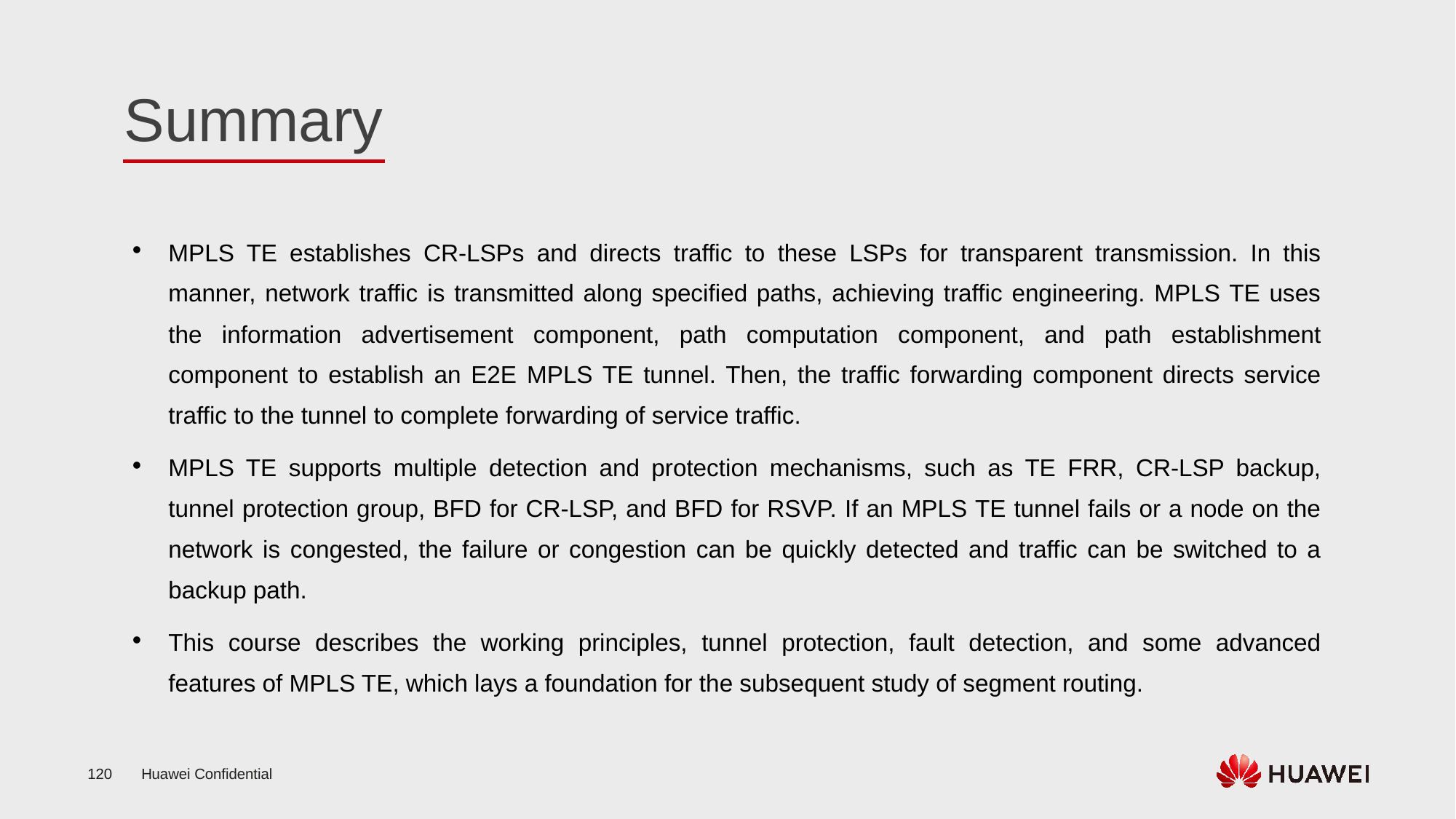

MPLS TE establishes CR-LSPs and directs traffic to these LSPs for transparent transmission. In this manner, network traffic is transmitted along specified paths, achieving traffic engineering. MPLS TE uses the information advertisement component, path computation component, and path establishment component to establish an E2E MPLS TE tunnel. Then, the traffic forwarding component directs service traffic to the tunnel to complete forwarding of service traffic.
MPLS TE supports multiple detection and protection mechanisms, such as TE FRR, CR-LSP backup, tunnel protection group, BFD for CR-LSP, and BFD for RSVP. If an MPLS TE tunnel fails or a node on the network is congested, the failure or congestion can be quickly detected and traffic can be switched to a backup path.
This course describes the working principles, tunnel protection, fault detection, and some advanced features of MPLS TE, which lays a foundation for the subsequent study of segment routing.